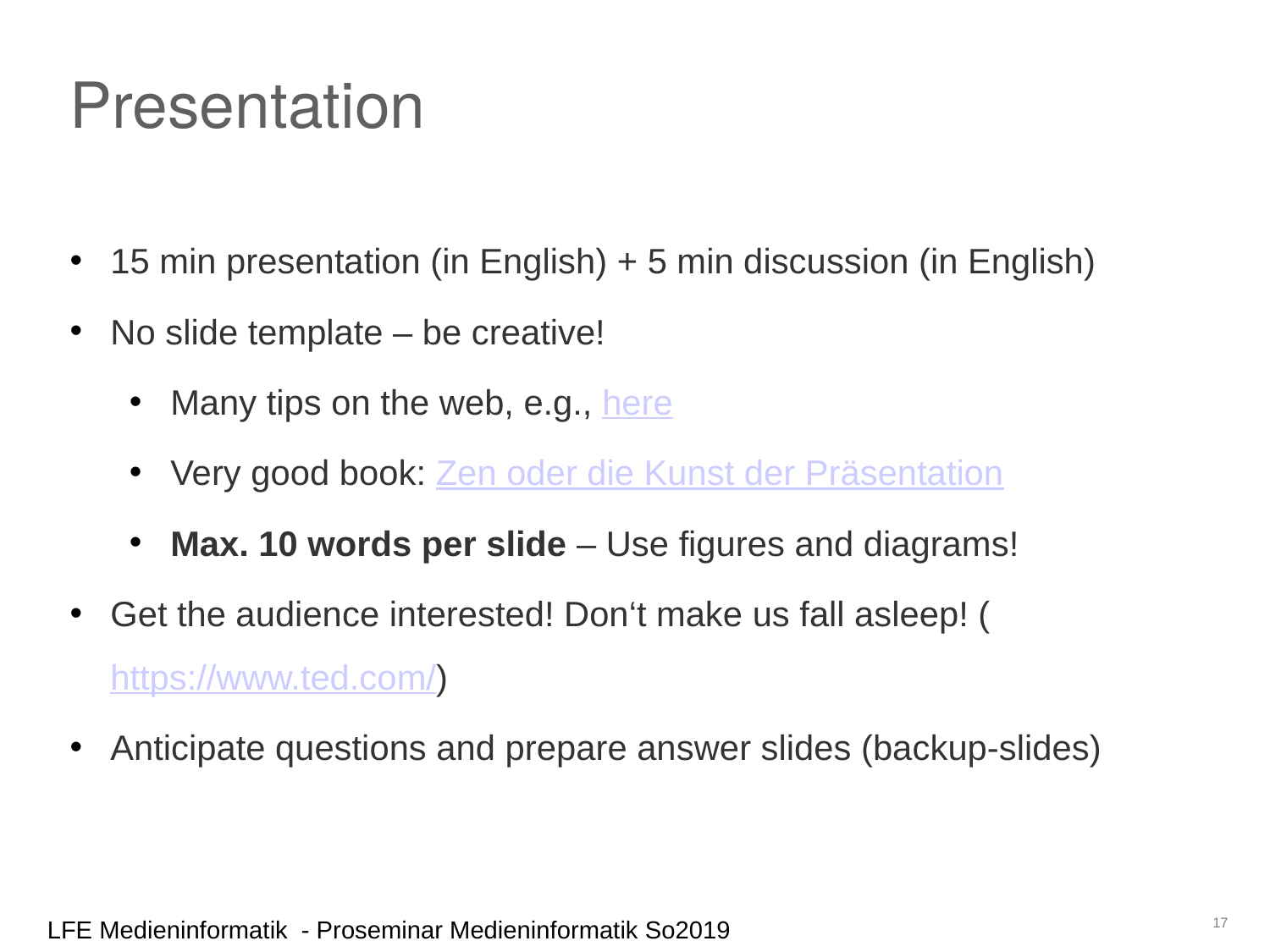

Presentation
15 min presentation (in English) + 5 min discussion (in English)
No slide template – be creative!
Many tips on the web, e.g., here
Very good book: Zen oder die Kunst der Präsentation
Max. 10 words per slide – Use figures and diagrams!
Get the audience interested! Don‘t make us fall asleep! (https://www.ted.com/)
Anticipate questions and prepare answer slides (backup-slides)
17